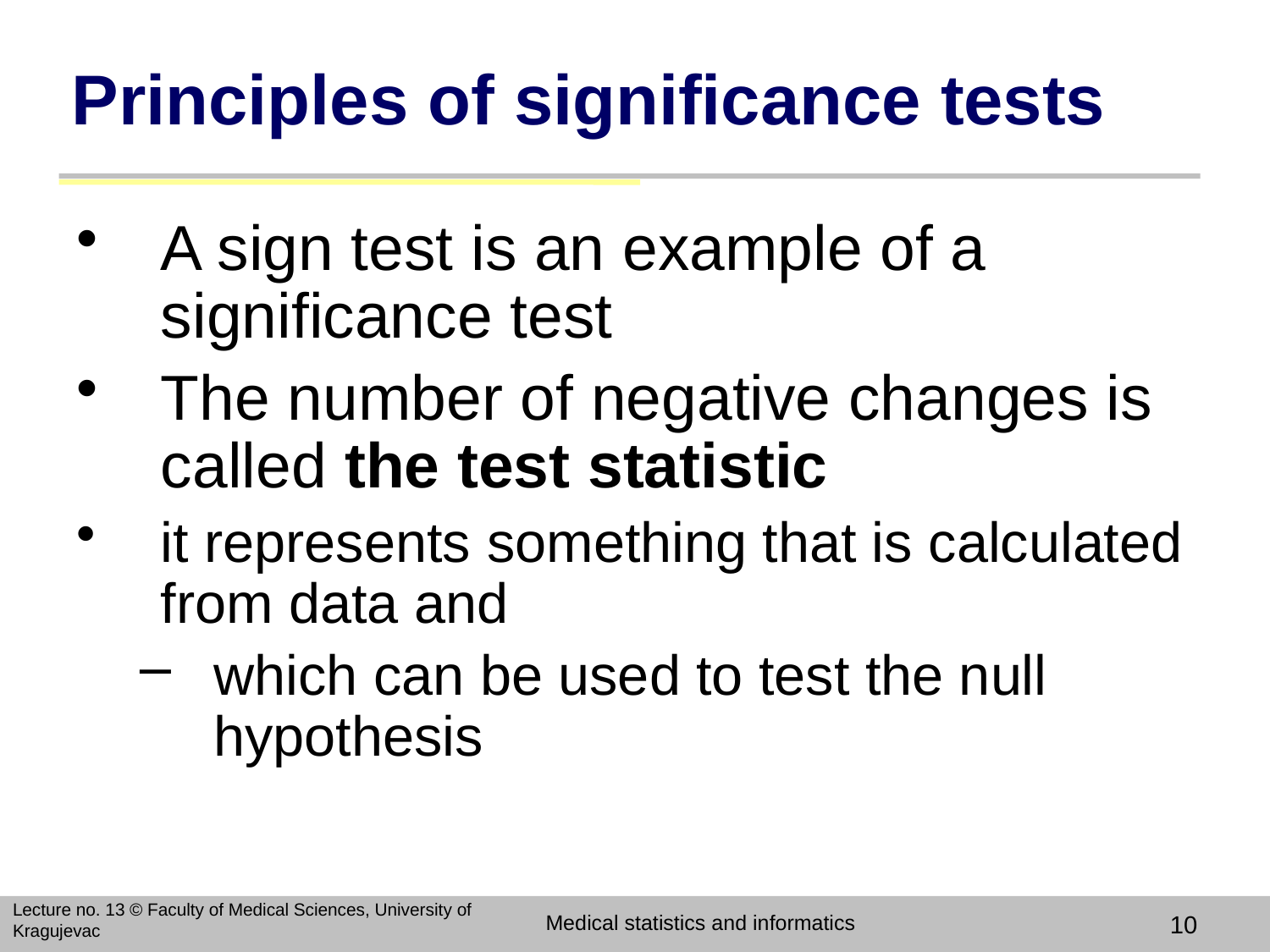

# Principles of significance tests
A sign test is an example of a significance test
The number of negative changes is called the test statistic
it represents something that is calculated from data and
which can be used to test the null hypothesis
Lecture no. 13 © Faculty of Medical Sciences, University of Kragujevac
Medical statistics and informatics
10